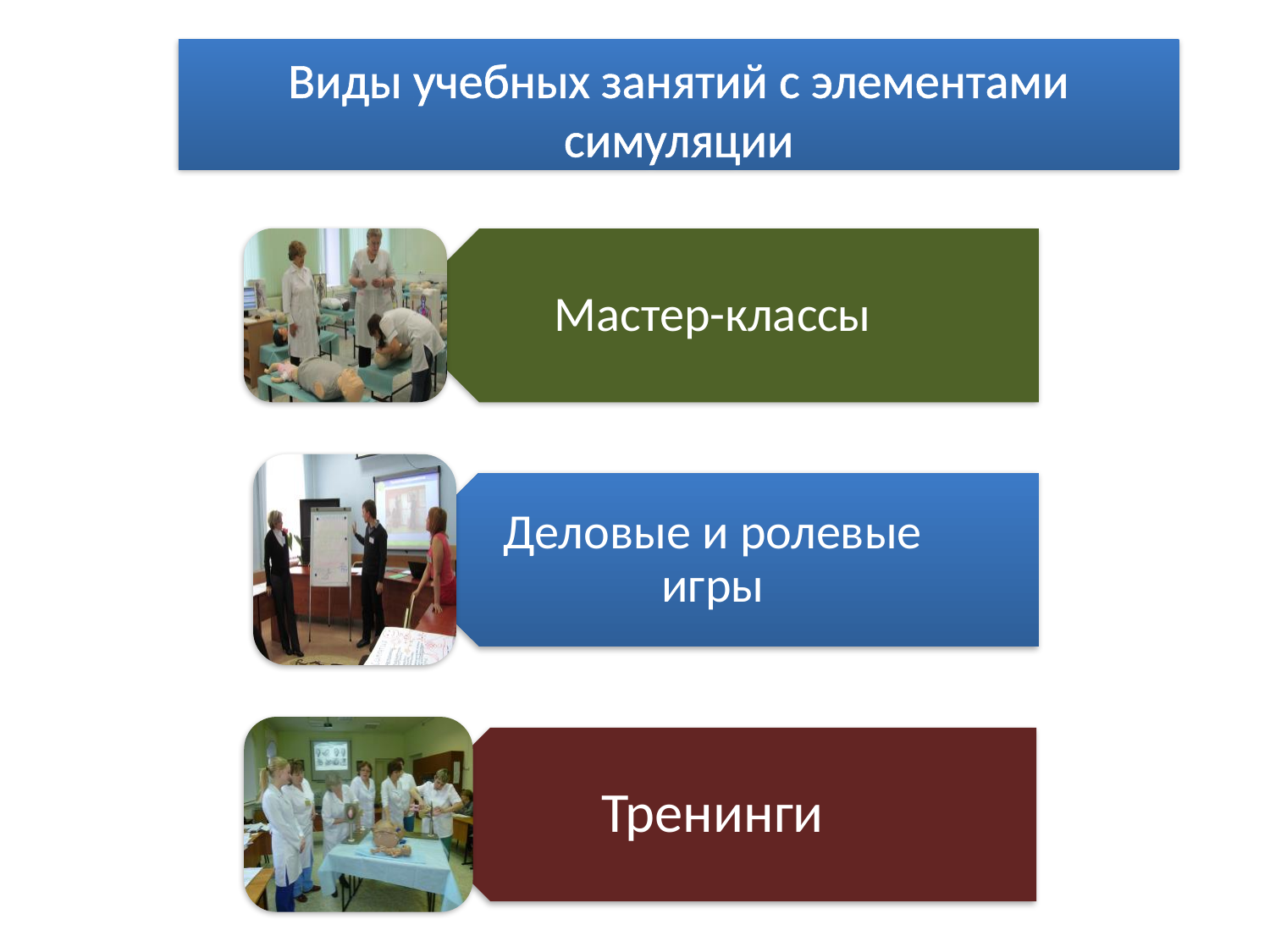

Виды учебных занятий
Виды учебных занятий с элементами симуляции
Мастер-классы
Деловые и ролевые игры
Тренинги